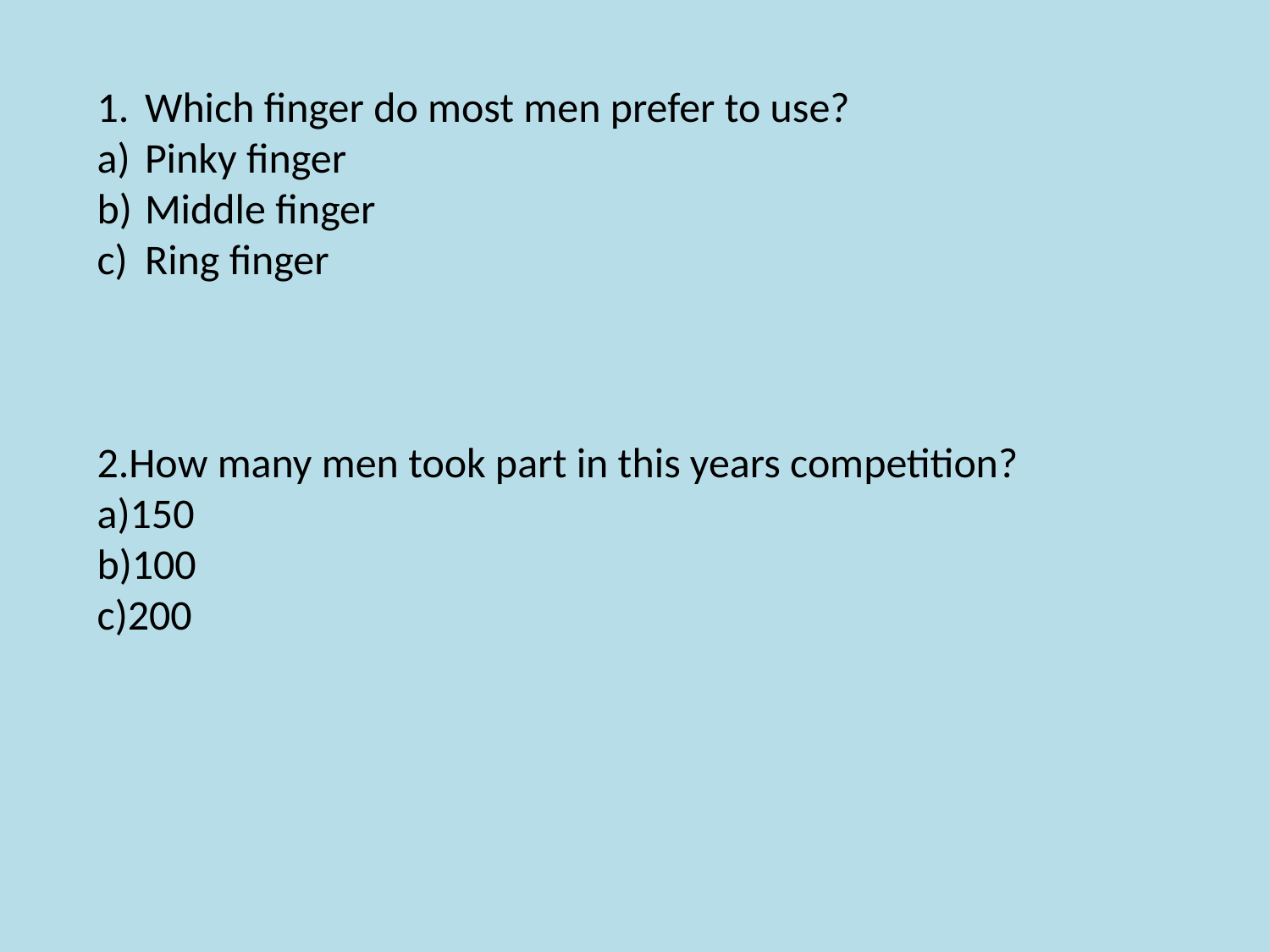

Which finger do most men prefer to use?
Pinky finger
Middle finger
Ring finger

2.How many men took part in this years competition?
a)150
b)100
c)200